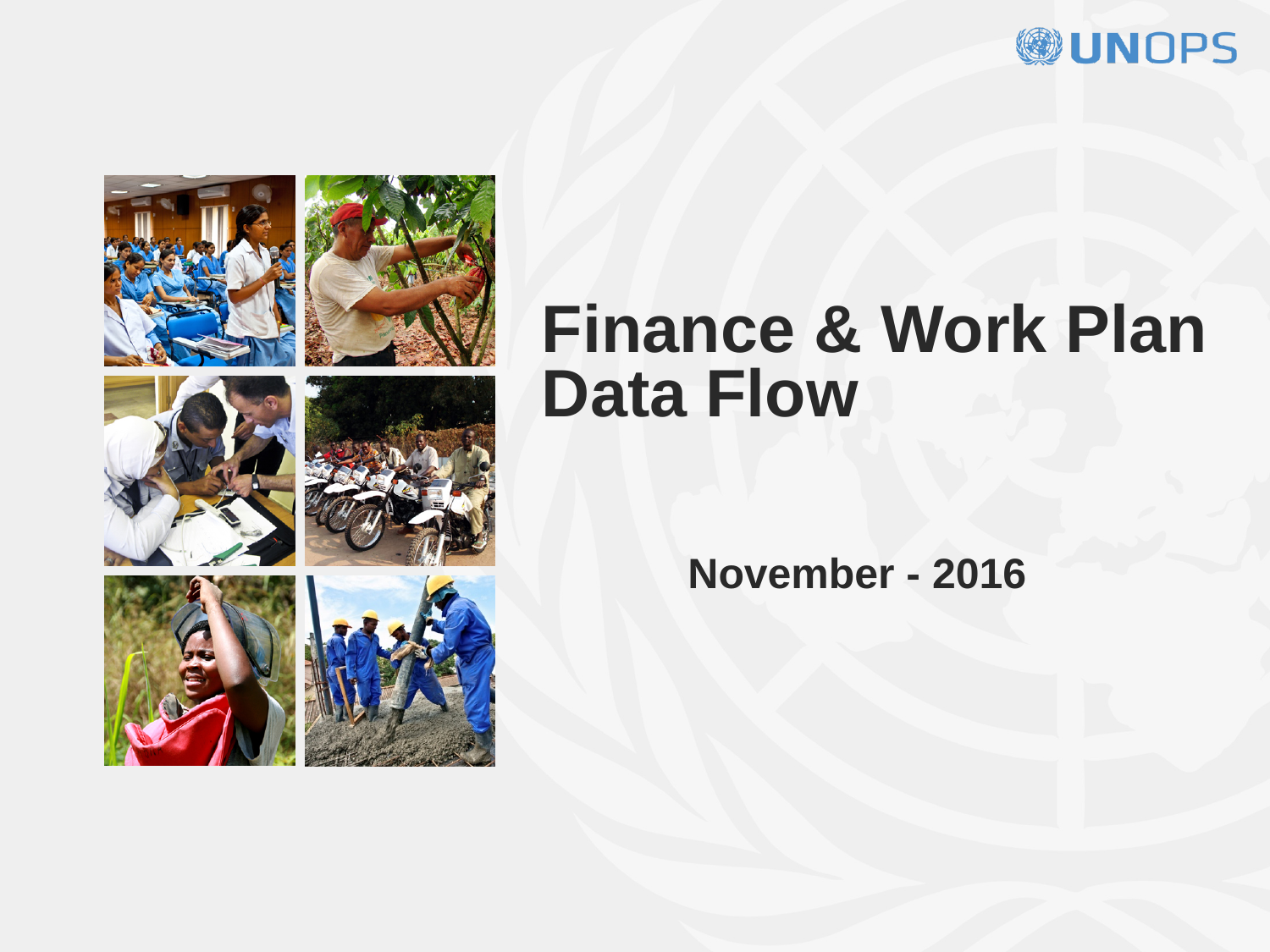

# Finance & Work Plan Data Flow
November - 2016